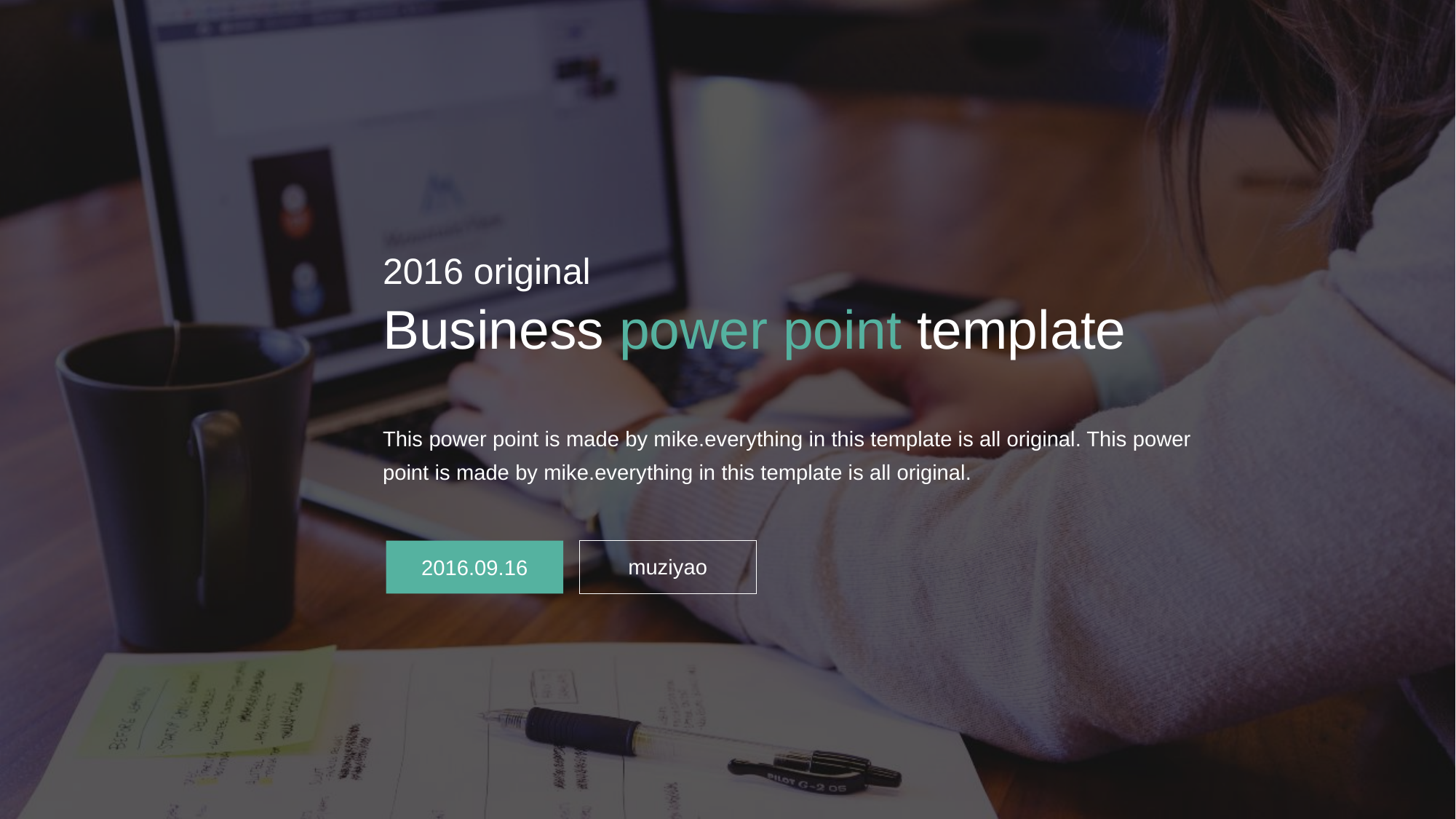

2016 original
Business power point template
This power point is made by mike.everything in this template is all original. This power point is made by mike.everything in this template is all original.

muziyao

2016.09.16